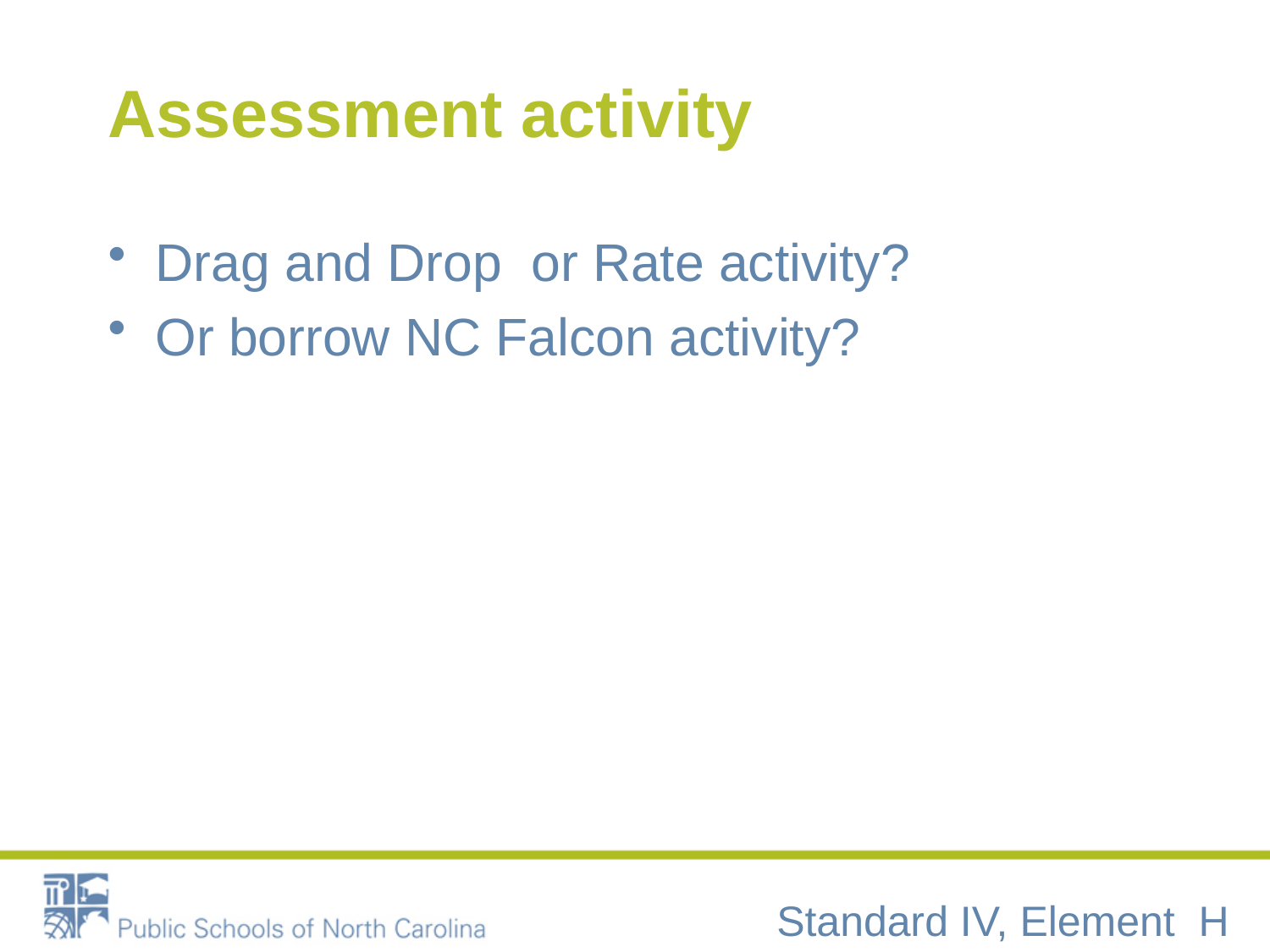

# Assessment activity
Drag and Drop  or Rate activity?
Or borrow NC Falcon activity?
Standard IV, Element  H